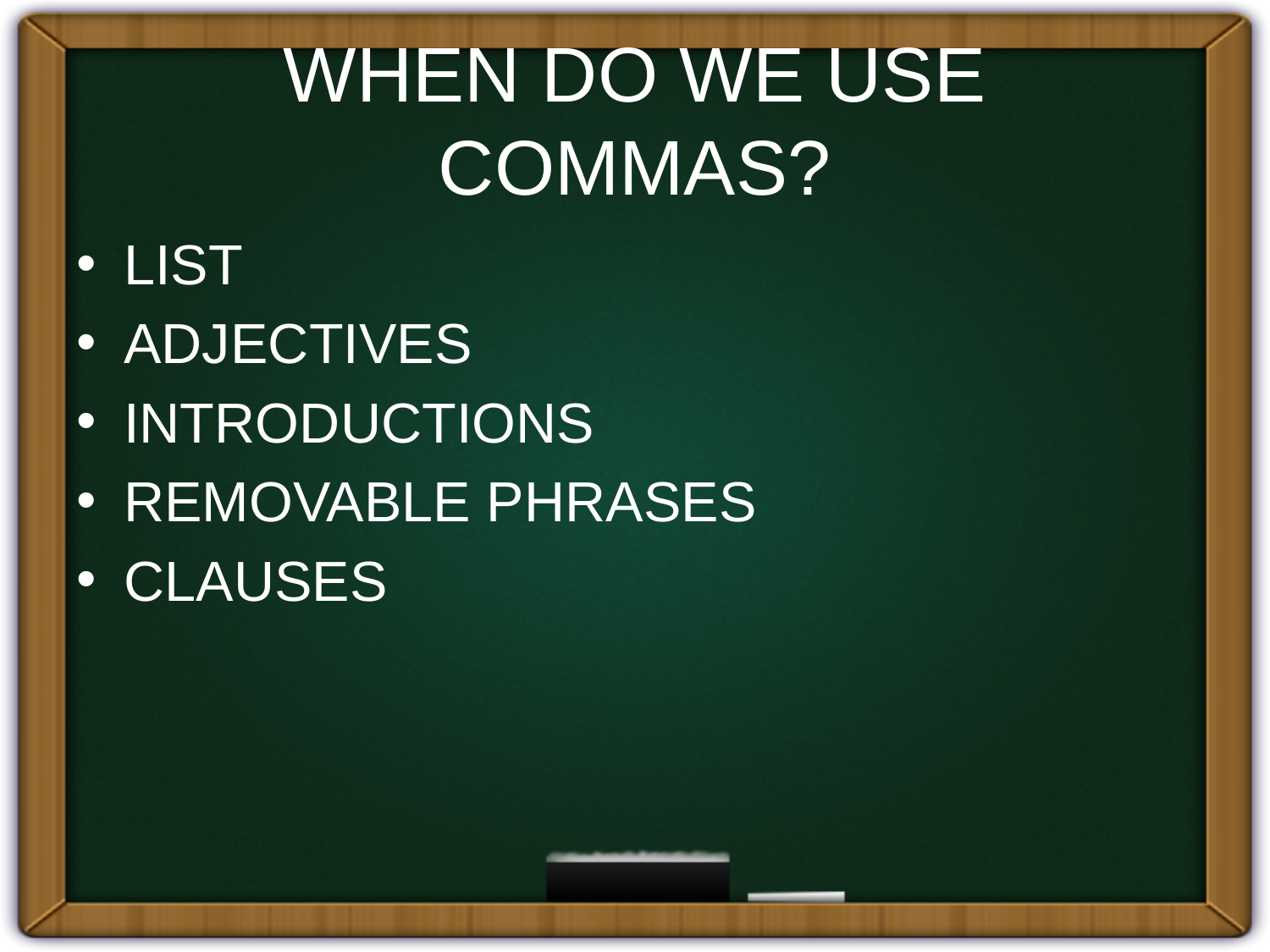

# WHEN DO WE USE COMMAS?
LIST
ADJECTIVES
INTRODUCTIONS
REMOVABLE PHRASES
CLAUSES